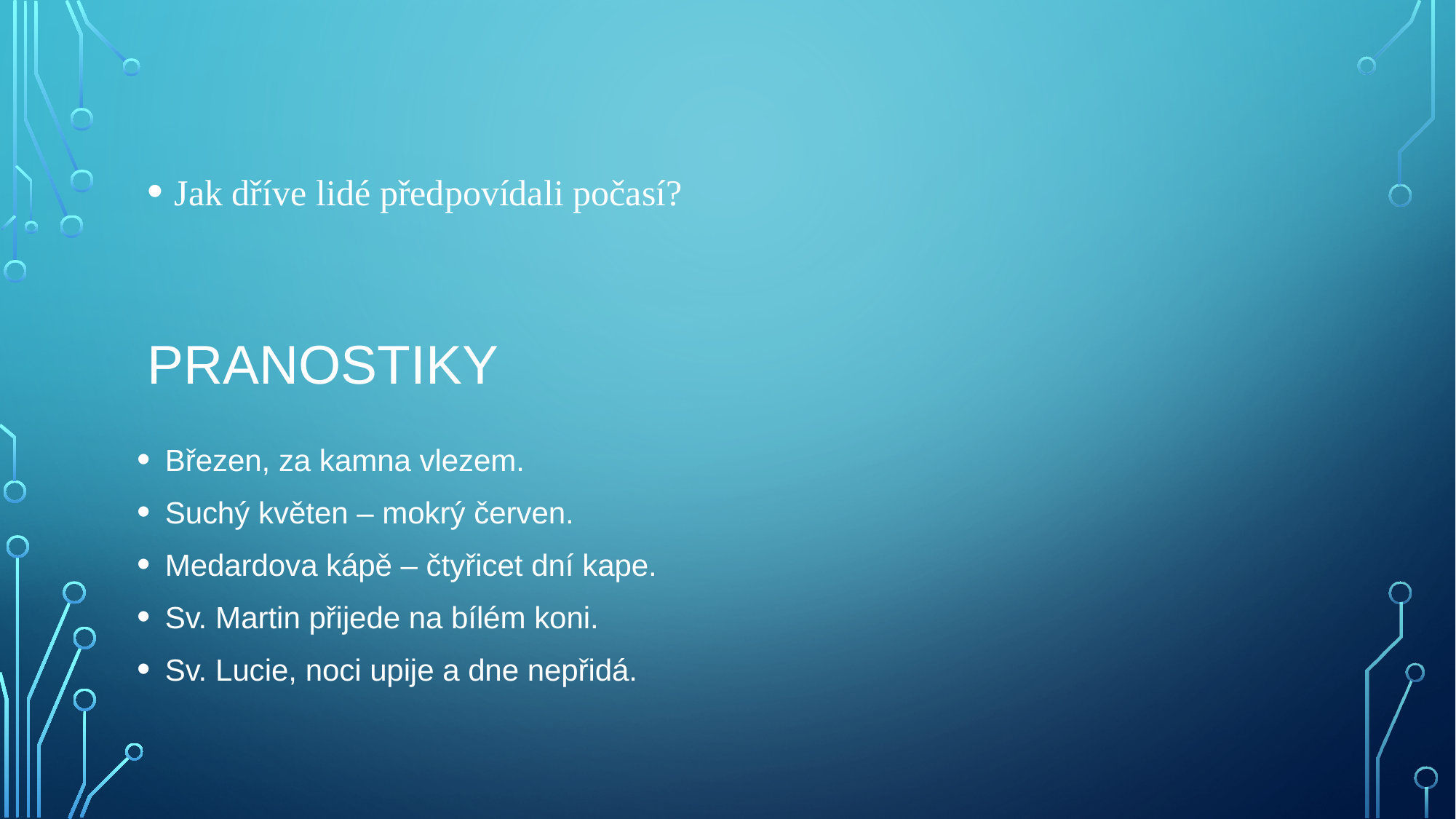

Jak dříve lidé předpovídali počasí?

pranostiky
Březen, za kamna vlezem.
Suchý květen – mokrý červen.
Medardova kápě – čtyřicet dní kape.
Sv. Martin přijede na bílém koni.
Sv. Lucie, noci upije a dne nepřidá.